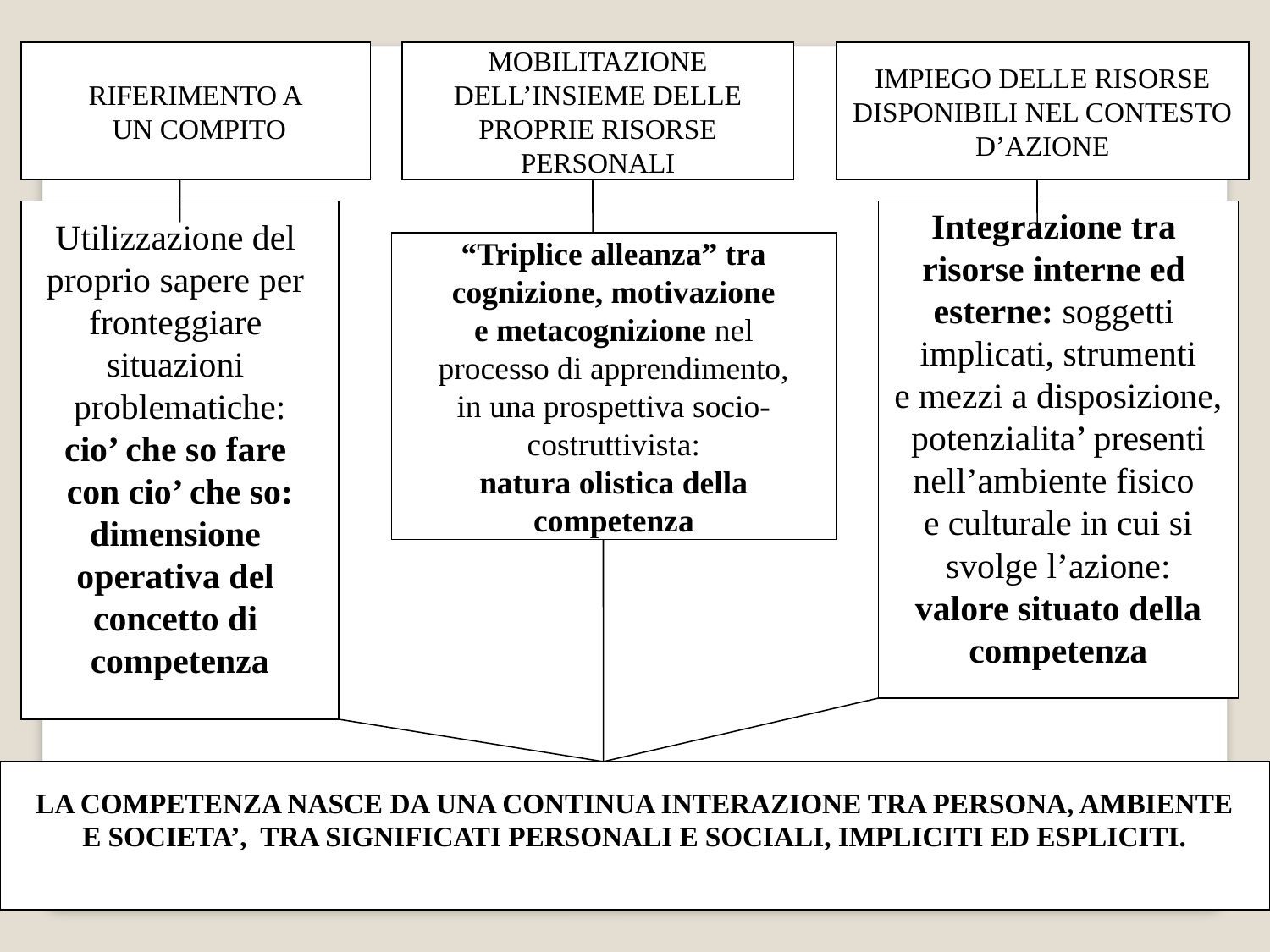

RIFERIMENTO A
 UN COMPITO
MOBILITAZIONE
DELL’INSIEME DELLE
PROPRIE RISORSE
PERSONALI
IMPIEGO DELLE RISORSE
DISPONIBILI NEL CONTESTO
D’AZIONE

Utilizzazione del
proprio sapere per
fronteggiare
situazioni
problematiche:
cio’ che so fare
con cio’ che so:
dimensione
operativa del
concetto di
competenza

Integrazione tra
risorse interne ed
esterne: soggetti
implicati, strumenti
e mezzi a disposizione,
potenzialita’ presenti
nell’ambiente fisico
e culturale in cui si
svolge l’azione:
valore situato della
competenza

“Triplice alleanza” tra
cognizione, motivazione
e metacognizione nel
processo di apprendimento,
in una prospettiva socio-
costruttivista:
natura olistica della
competenza

LA COMPETENZA NASCE DA UNA CONTINUA INTERAZIONE TRA PERSONA, AMBIENTE
E SOCIETA’,  TRA SIGNIFICATI PERSONALI E SOCIALI, IMPLICITI ED ESPLICITI.